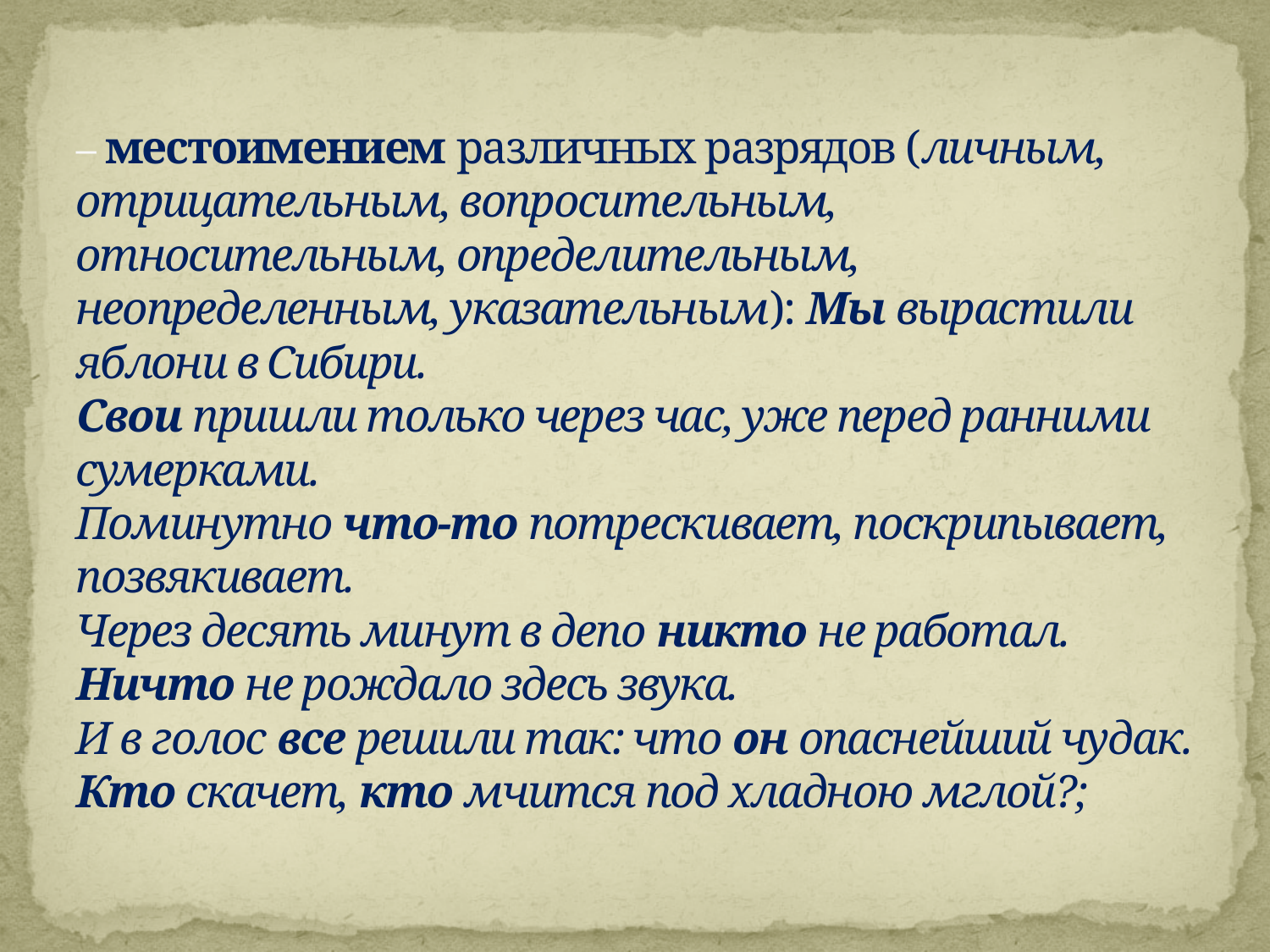

# – местоимением различных разрядов (личным, отрицательным, вопросительным, относительным, определительным, неопределенным, указательным): Мы вырастили яблони в Сибири. Свои пришли только через час, уже перед ранними сумерками. Поминутно что-то потрескивает, поскрипывает, позвякивает. Через десять минут в депо никто не работал. Ничто не рождало здесь звука. И в голос все решили так: что он опаснейший чудак. Кто скачет, кто мчится под хладною мглой?;